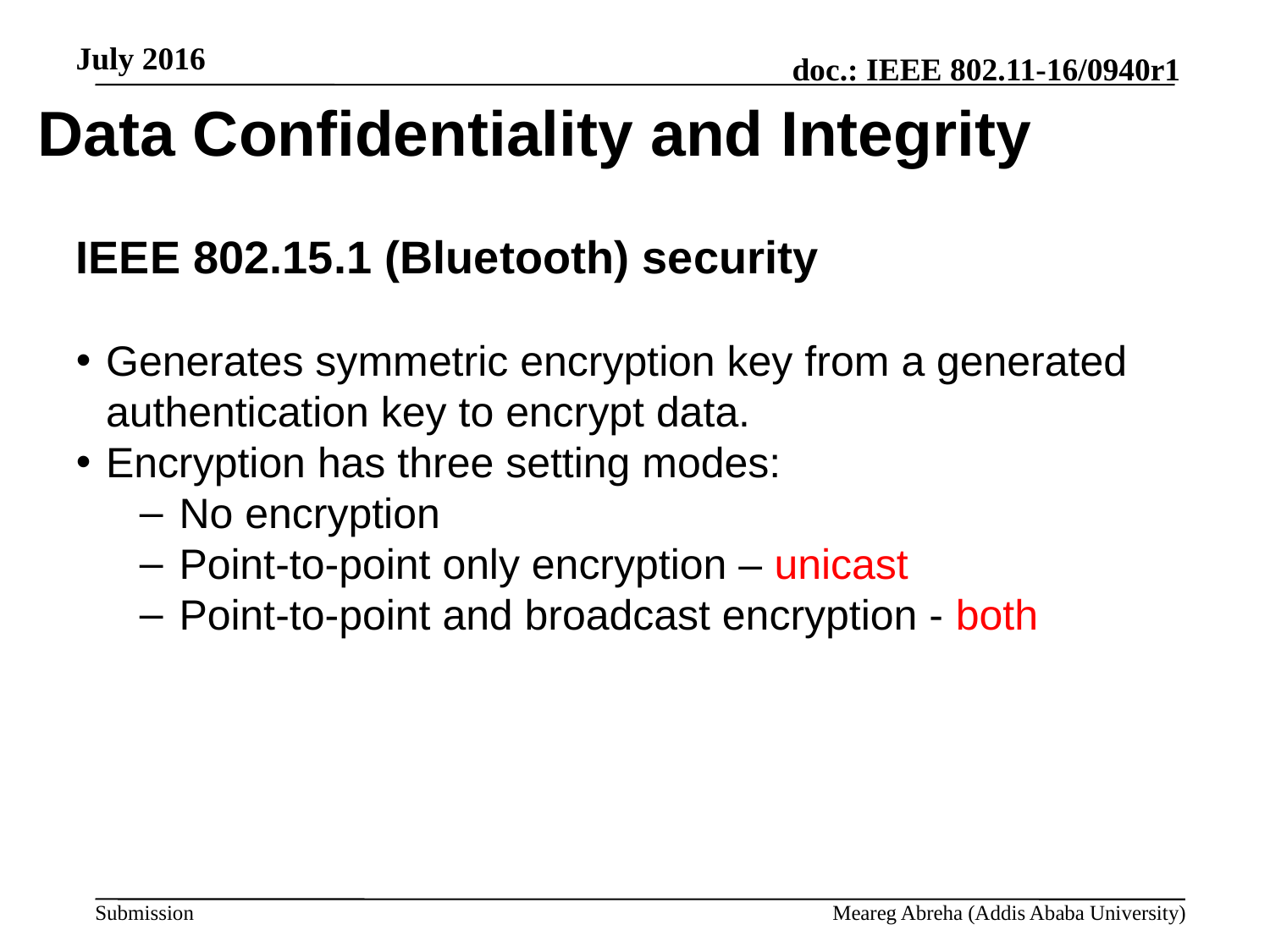

July 2016

Data Confidentiality and Integrity
IEEE 802.15.1 (Bluetooth) security

Generates symmetric encryption key from a generated authentication key to encrypt data.
Encryption has three setting modes:
No encryption
Point-to-point only encryption – unicast
Point-to-point and broadcast encryption - both

Meareg Abreha (Addis Ababa University)